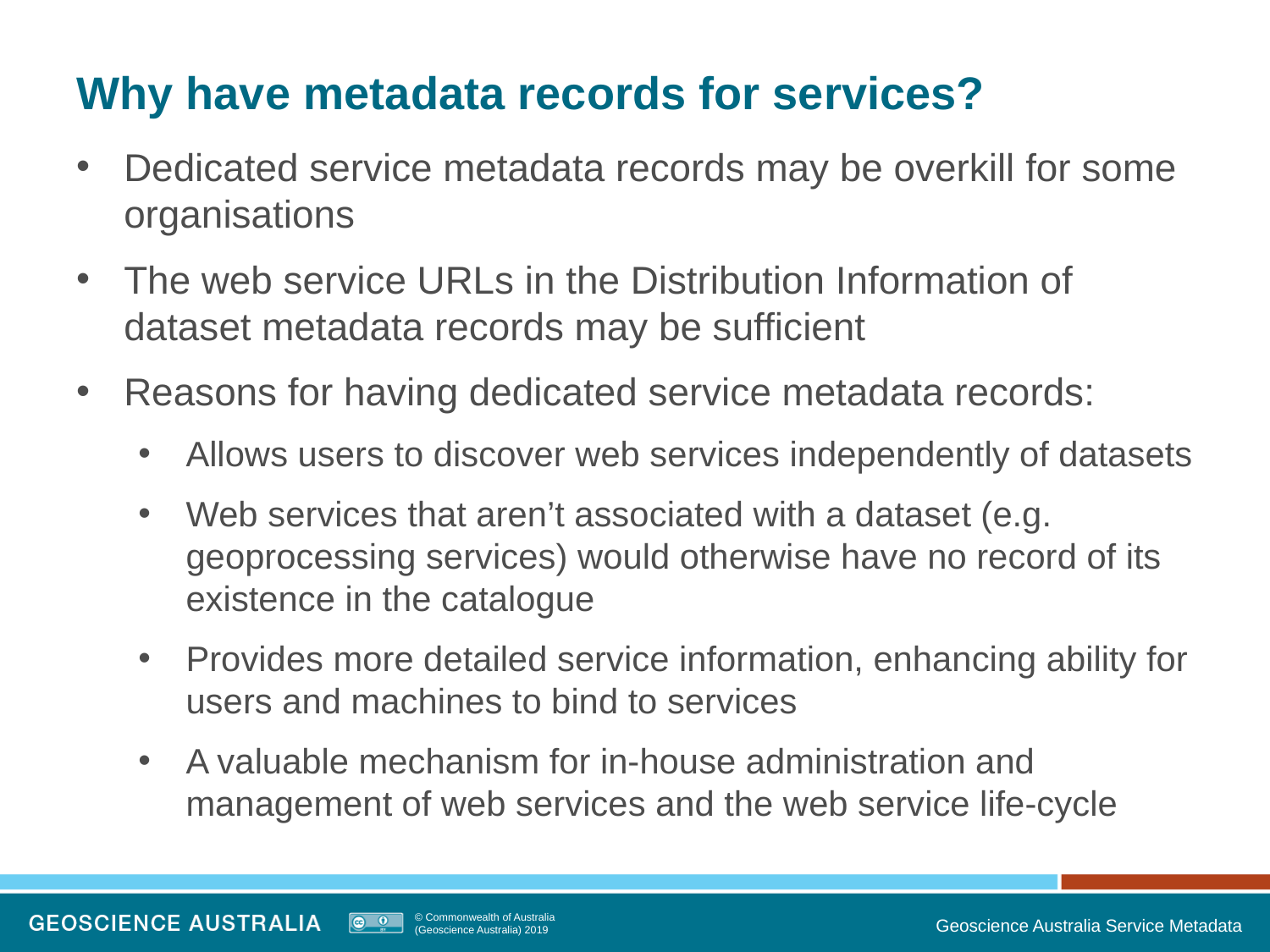

# Why have metadata records for services?
Dedicated service metadata records may be overkill for some organisations
The web service URLs in the Distribution Information of dataset metadata records may be sufficient
Reasons for having dedicated service metadata records:
Allows users to discover web services independently of datasets
Web services that aren’t associated with a dataset (e.g. geoprocessing services) would otherwise have no record of its existence in the catalogue
Provides more detailed service information, enhancing ability for users and machines to bind to services
A valuable mechanism for in-house administration and management of web services and the web service life-cycle
Geoscience Australia Service Metadata